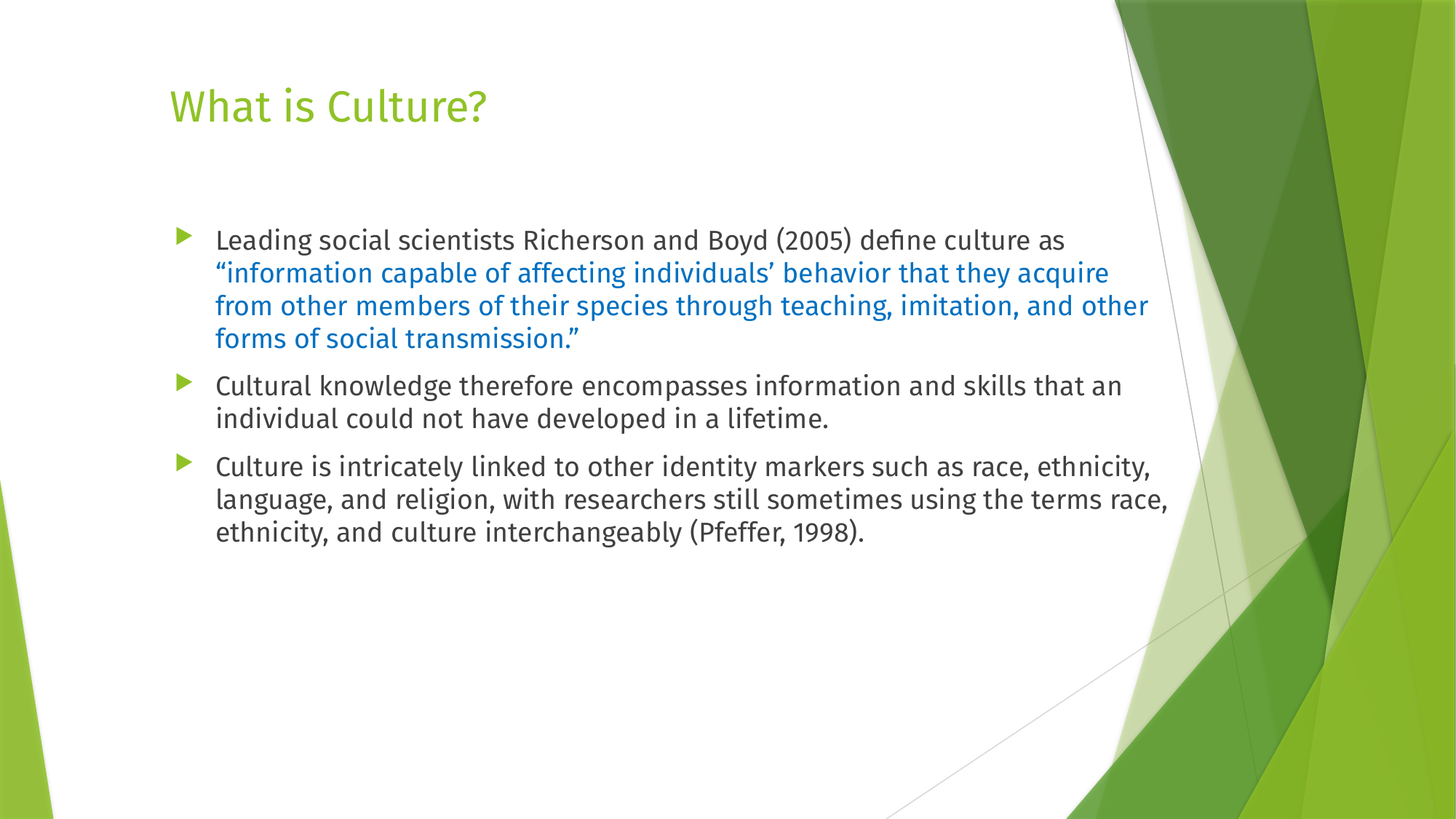

# What is Culture?

Leading social scientists Richerson and Boyd (2005) define culture as “information capable of affecting individuals’ behavior that they acquire from other members of their species through teaching, imitation, and other forms of social transmission.”
Cultural knowledge therefore encompasses information and skills that an individual could not have developed in a lifetime.
Culture is intricately linked to other identity markers such as race, ethnicity, language, and religion, with researchers still sometimes using the terms race, ethnicity, and culture interchangeably (Pfeffer, 1998).